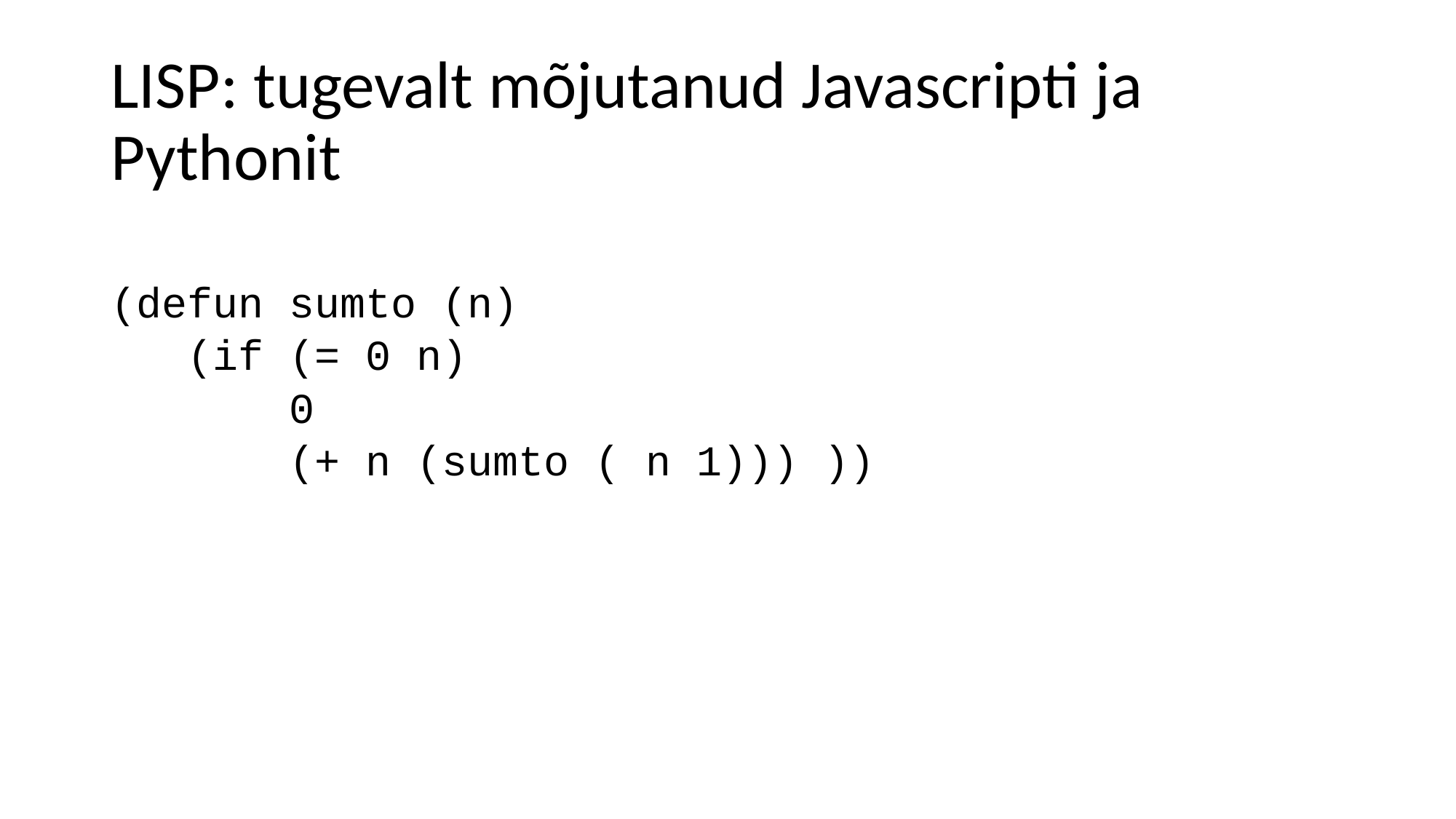

# LISP: tugevalt mõjutanud Javascripti ja Pythonit

(defun sumto (n)
   (if (= 0 n)‏
       0
       (+ n (sumto (­ n 1))) ))